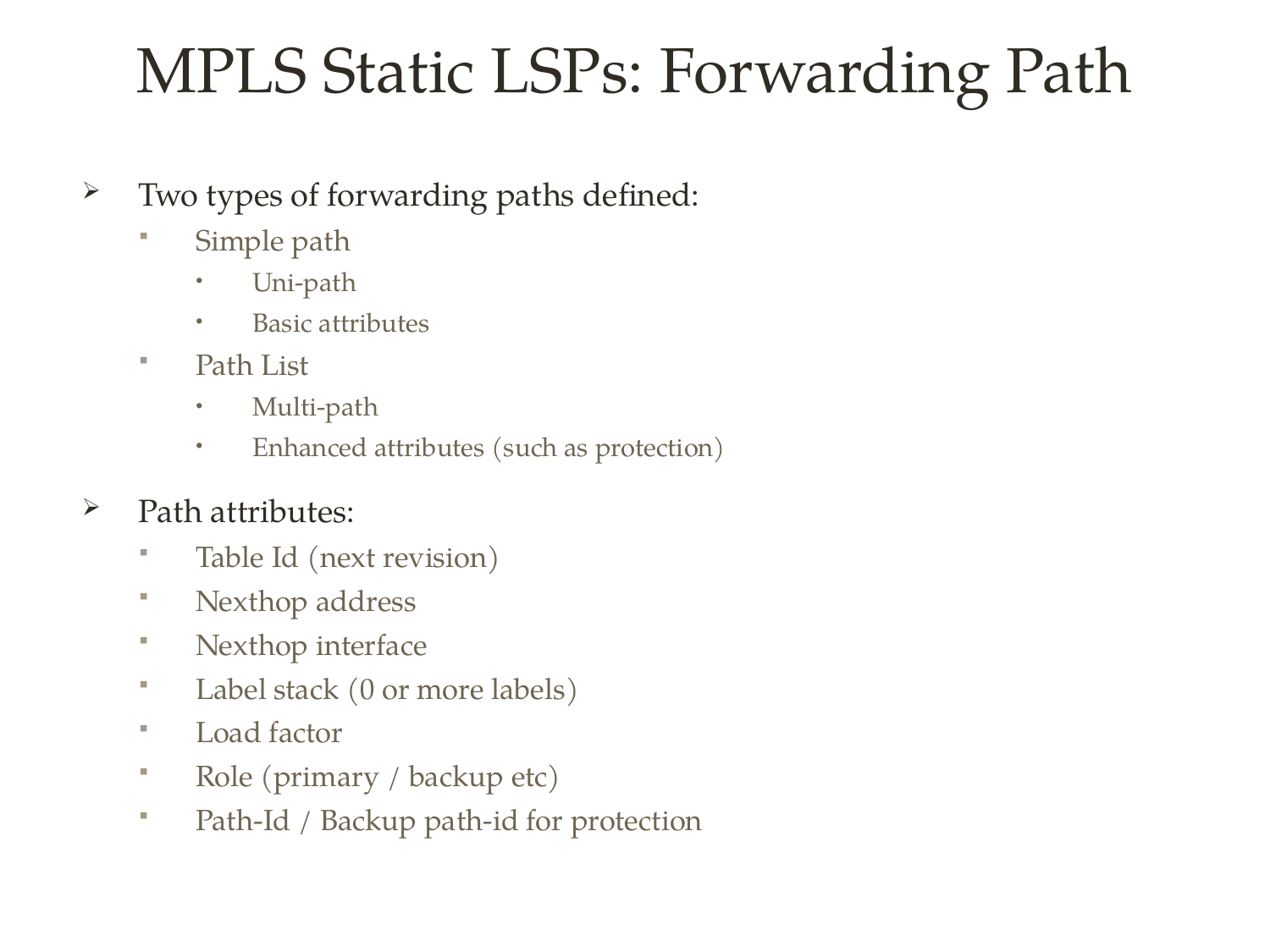

# MPLS Static LSPs: Forwarding Path
Two types of forwarding paths defined:
Simple path
Uni-path
Basic attributes
Path List
Multi-path
Enhanced attributes (such as protection)
Path attributes:
Table Id (next revision)
Nexthop address
Nexthop interface
Label stack (0 or more labels)
Load factor
Role (primary / backup etc)
Path-Id / Backup path-id for protection